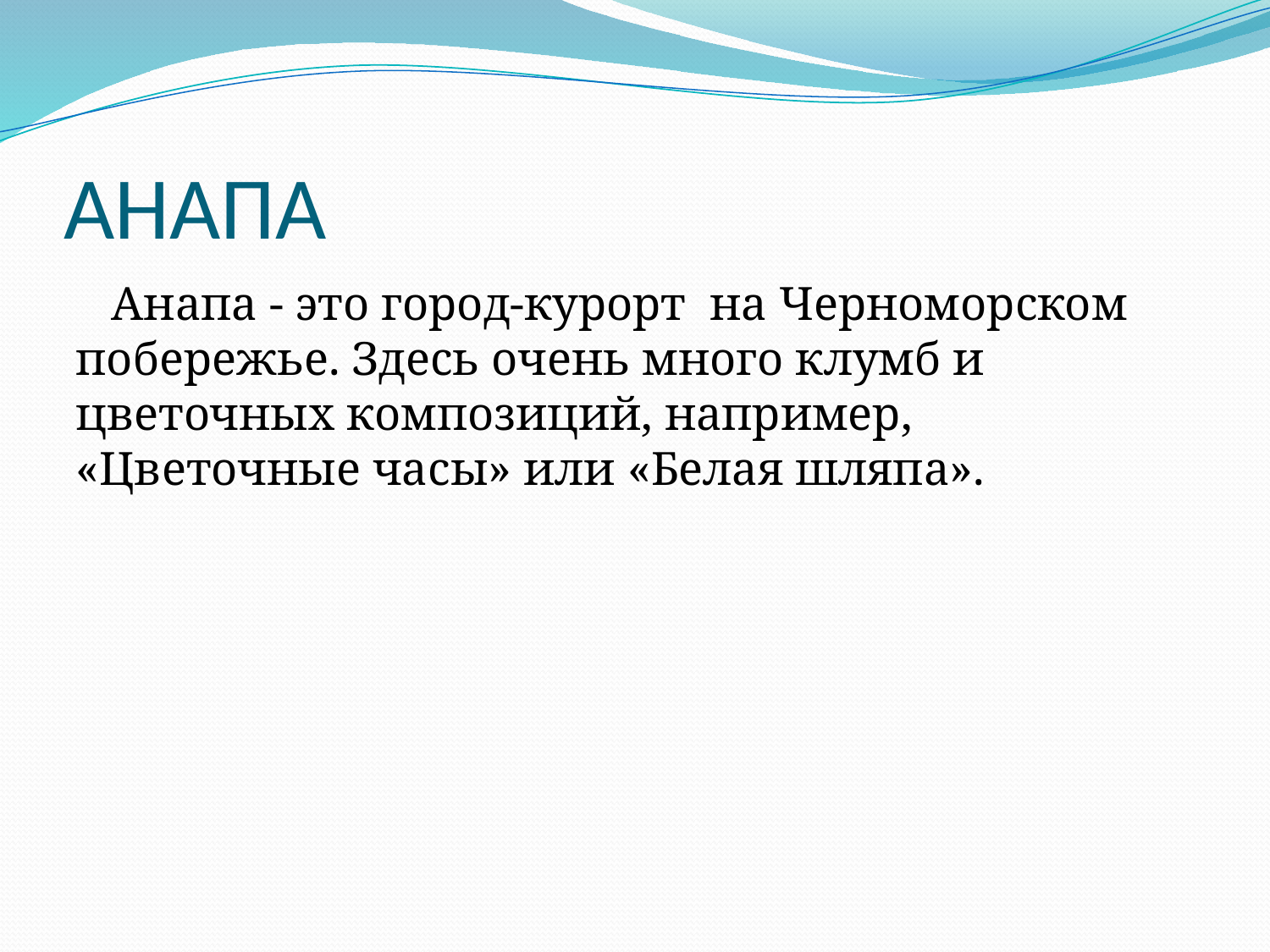

# АНАПА
   Анапа - это город-курорт  на Черноморском побережье. Здесь очень много клумб и цветочных композиций, например,  «Цветочные часы» или «Белая шляпа».